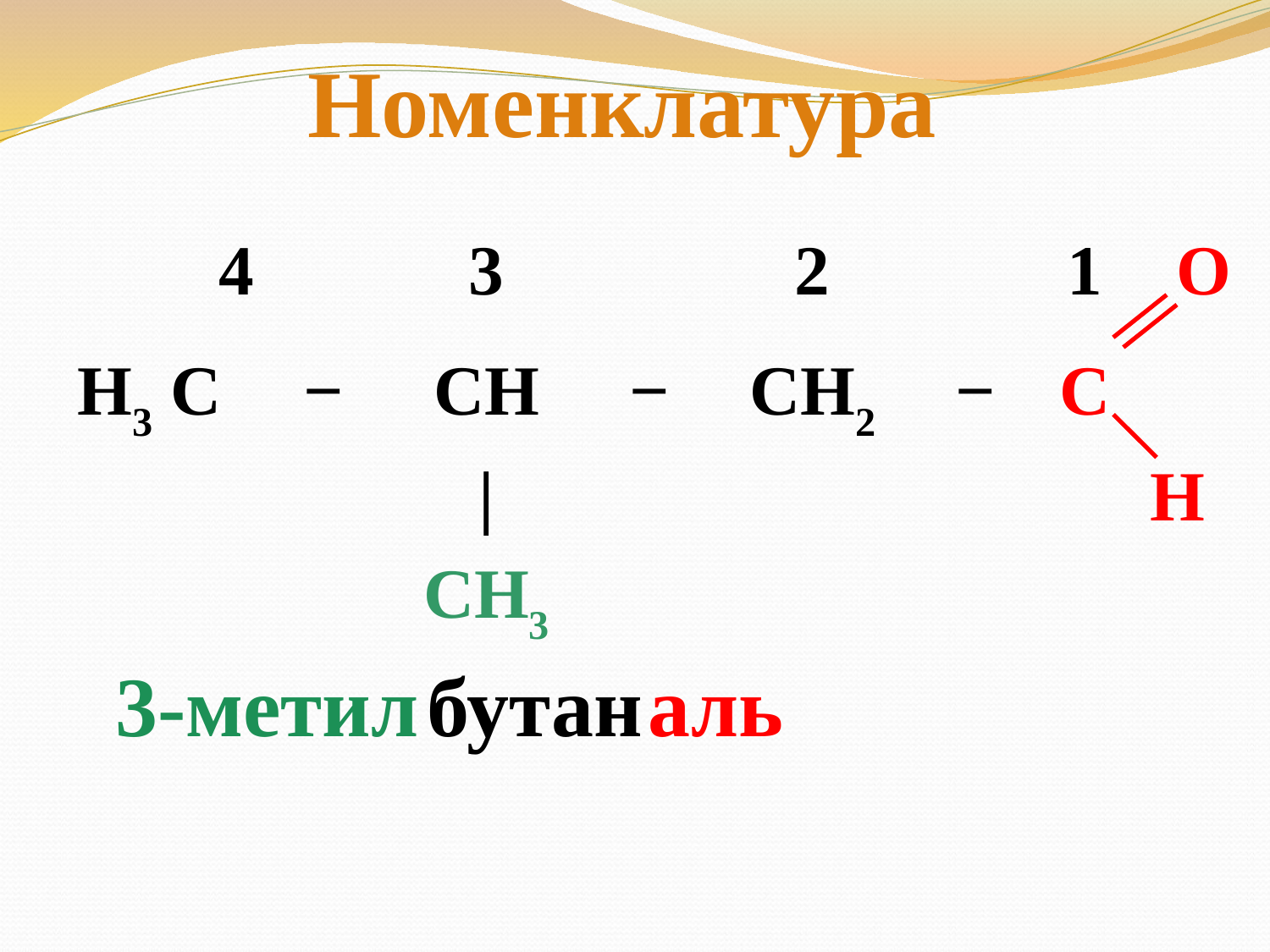

Номенклатура
| 4 |  | 3 |  | 2 |  | 1 | O |
| --- | --- | --- | --- | --- | --- | --- | --- |
| H3 C | − | CH | − | CH2 | − | C |  |
|  |  | | |  |  |  |  | H |
|  |  | CH3 |  |  |  |  |  |

3-метил
бутан
аль